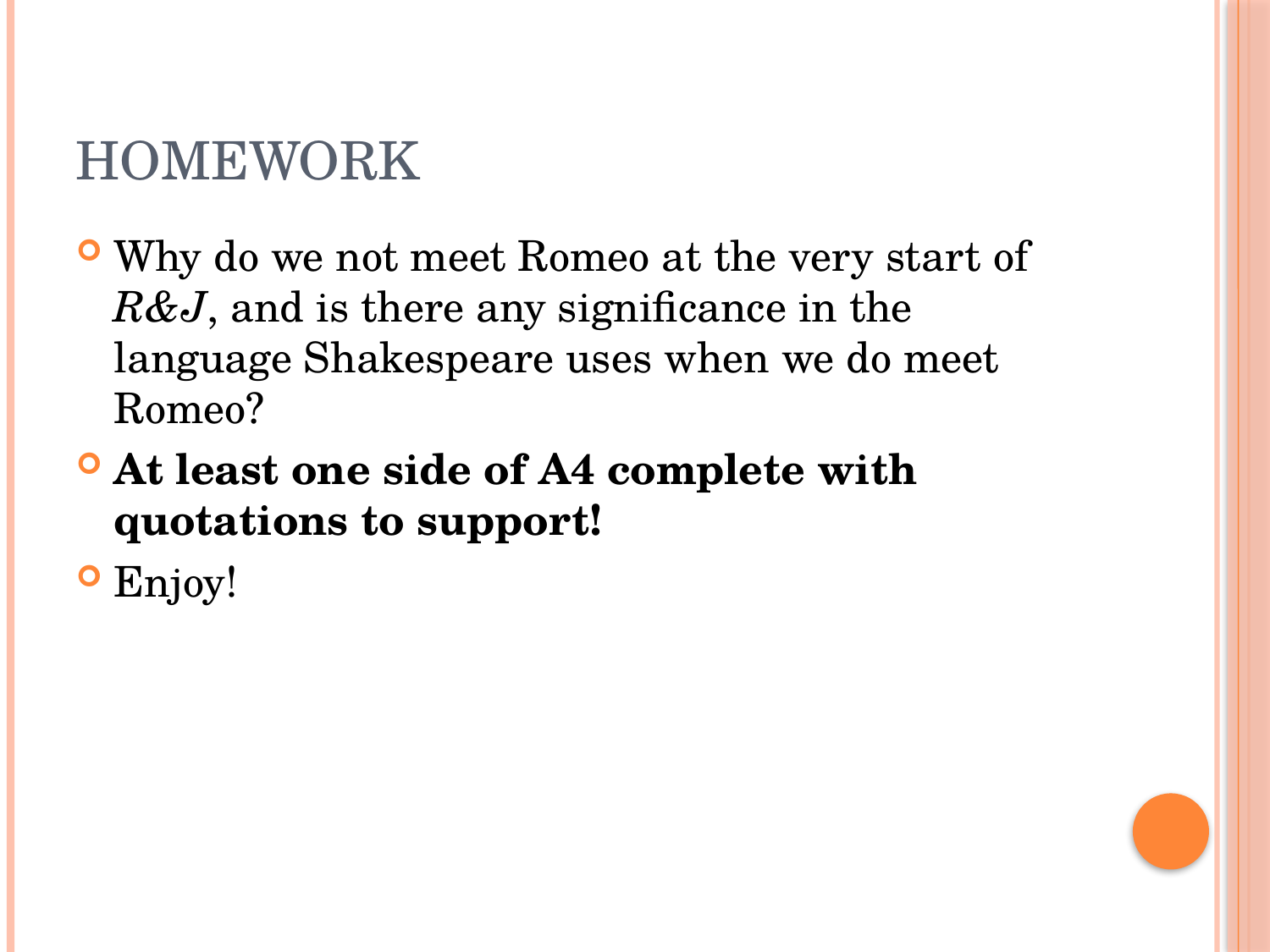

# Homework
Why do we not meet Romeo at the very start of R&J, and is there any significance in the language Shakespeare uses when we do meet Romeo?
At least one side of A4 complete with quotations to support!
Enjoy!